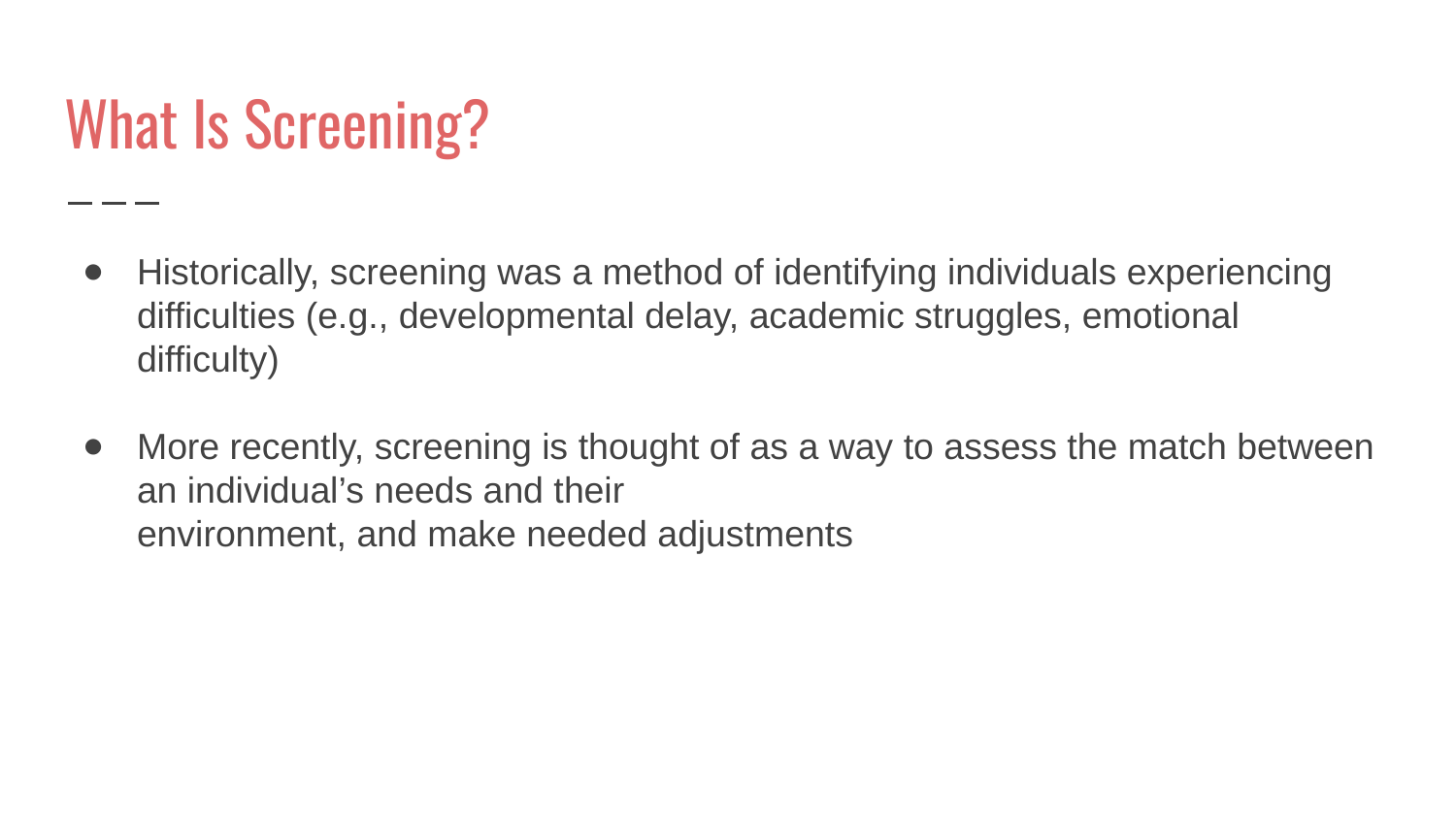

# What Is Screening?
Historically, screening was a method of identifying individuals experiencing difficulties (e.g., developmental delay, academic struggles, emotional difficulty)

More recently, screening is thought of as a way to assess the match between an individual’s needs and their
environment, and make needed adjustments